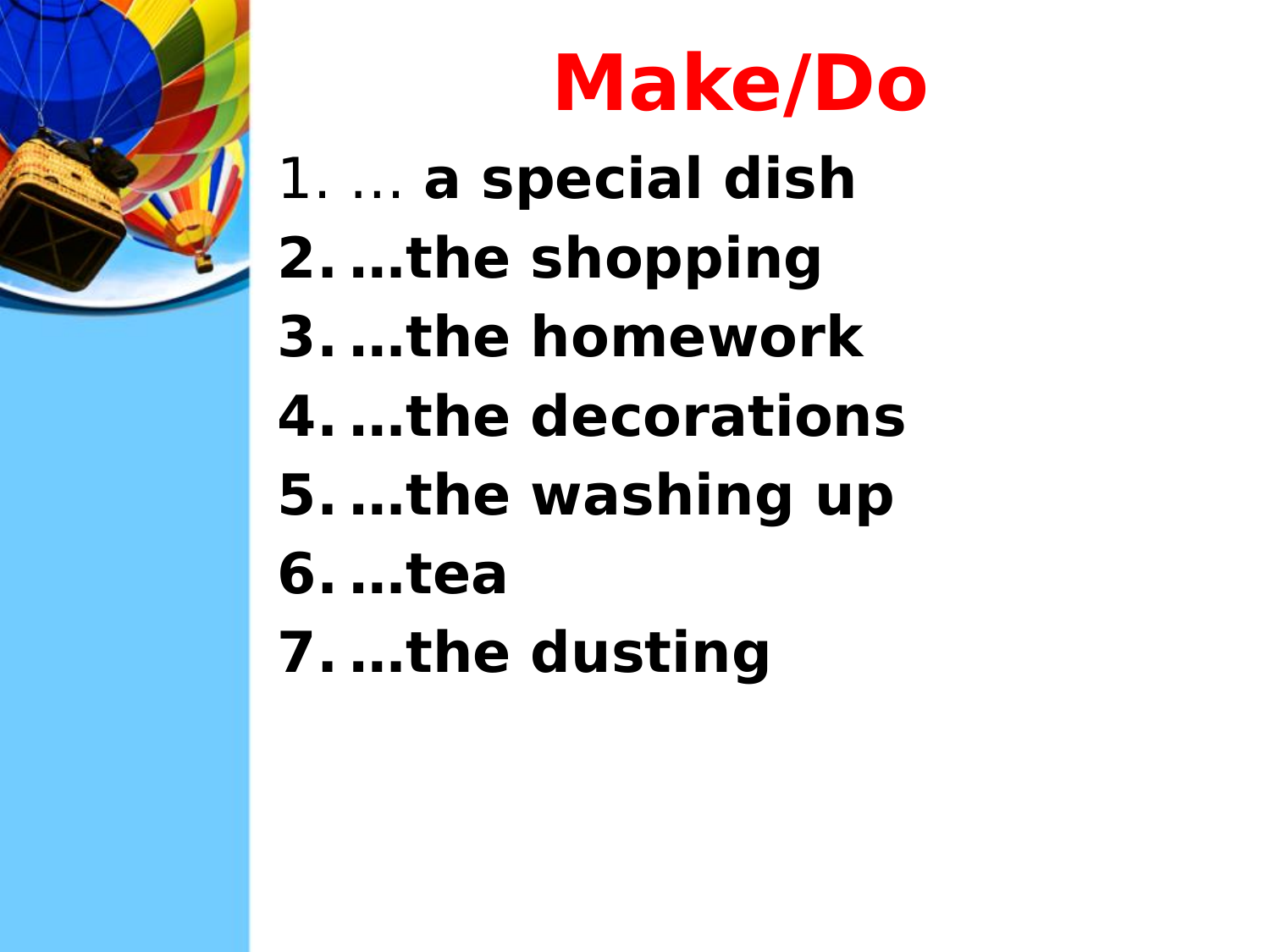

# Make/Do
… a special dish
…the shopping
…the homework
…the decorations
…the washing up
…tea
…the dusting